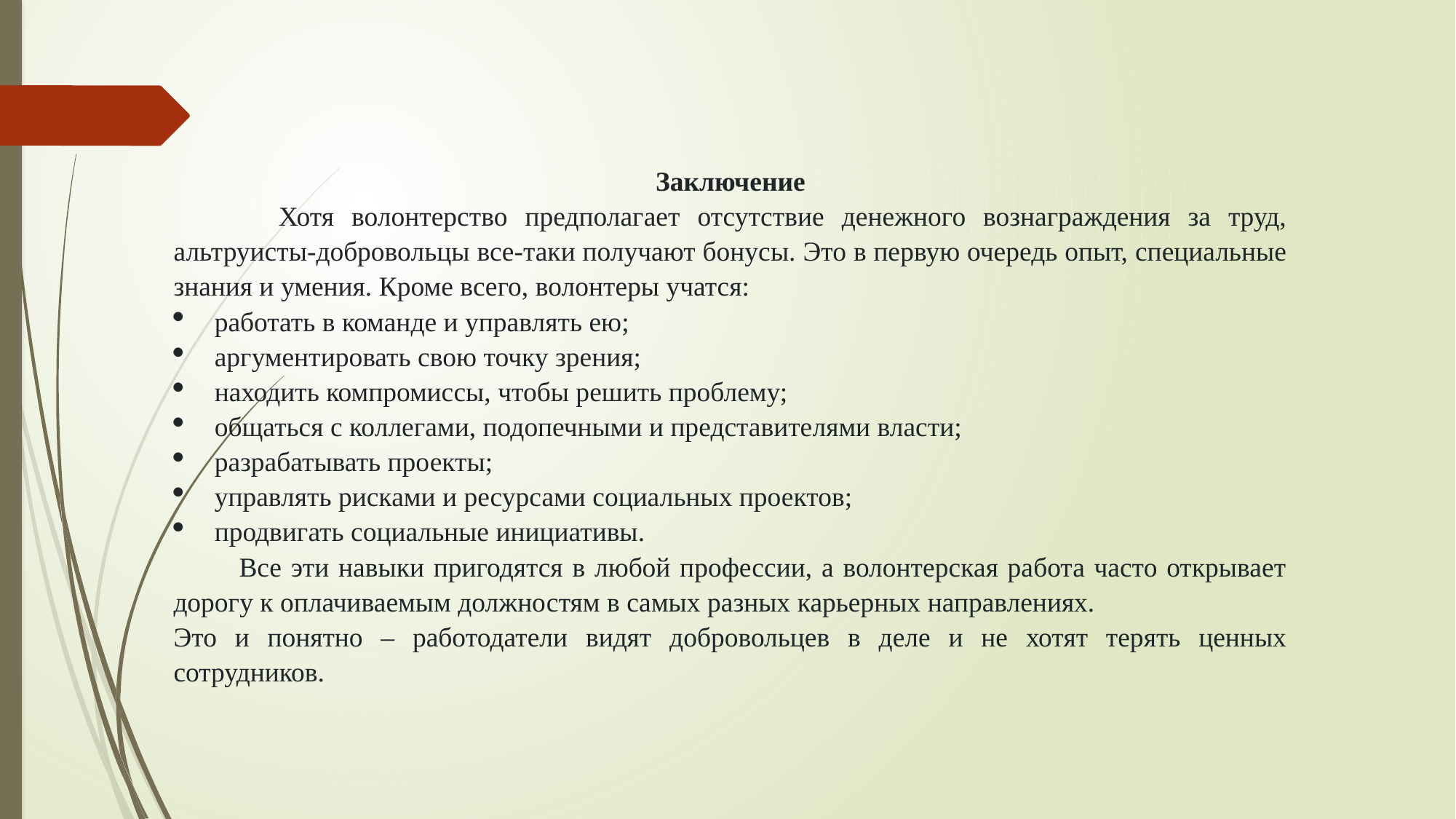

Заключение
      Хотя волонтерство предполагает отсутствие денежного вознаграждения за труд, альтруисты-добровольцы все-таки получают бонусы. Это в первую очередь опыт, специальные знания и умения. Кроме всего, волонтеры учатся:
работать в команде и управлять ею;
аргументировать свою точку зрения;
находить компромиссы, чтобы решить проблему;
общаться с коллегами, подопечными и представителями власти;
разрабатывать проекты;
управлять рисками и ресурсами социальных проектов;
продвигать социальные инициативы.
       Все эти навыки пригодятся в любой профессии, а волонтерская работа часто открывает дорогу к оплачиваемым должностям в самых разных карьерных направлениях.
Это и понятно – работодатели видят добровольцев в деле и не хотят терять ценных сотрудников.